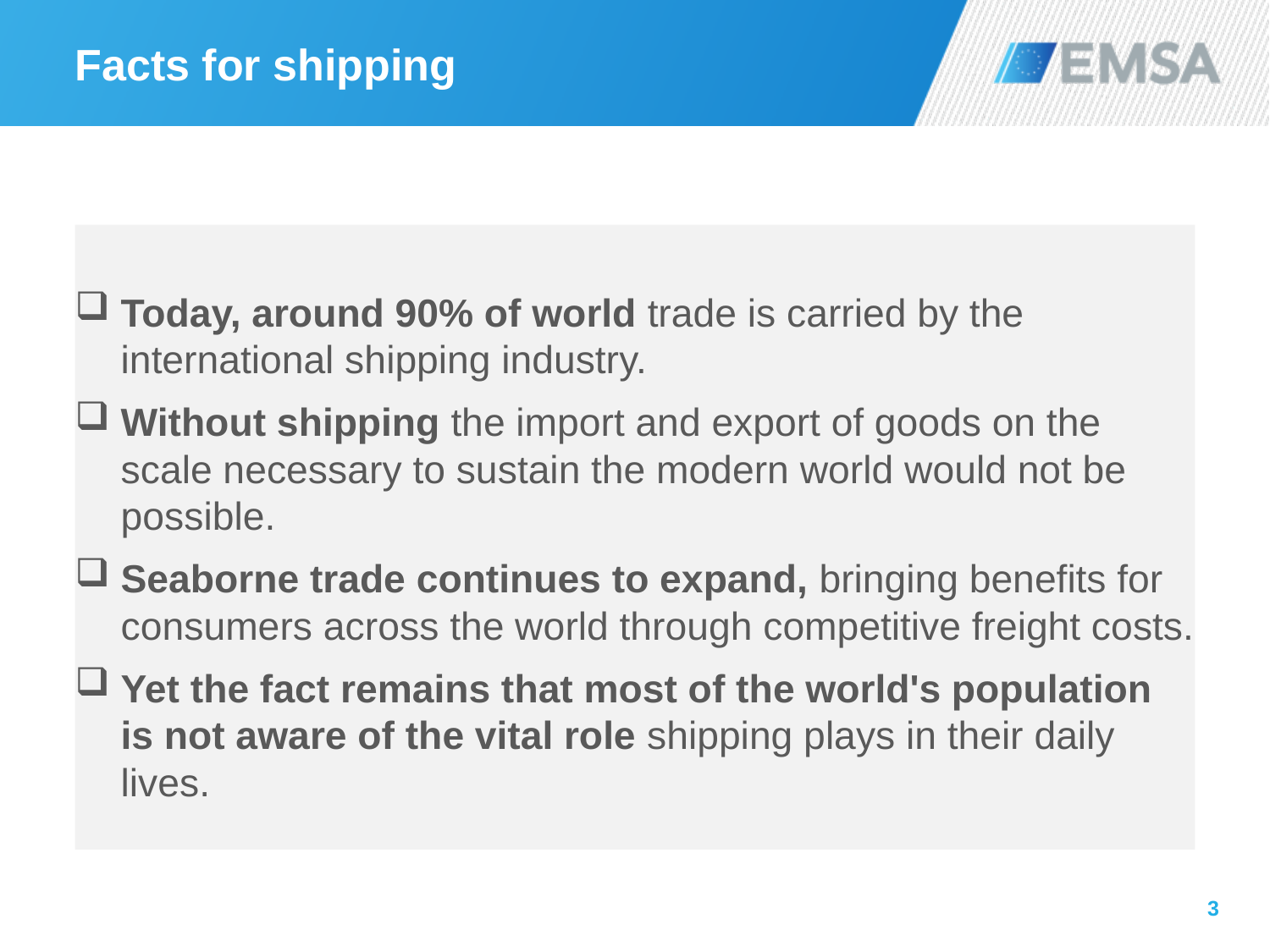

# Facts for shipping

Today, around 90% of world trade is carried by the international shipping industry.
Without shipping the import and export of goods on the scale necessary to sustain the modern world would not be possible.
Seaborne trade continues to expand, bringing benefits for consumers across the world through competitive freight costs.
Yet the fact remains that most of the world's population is not aware of the vital role shipping plays in their daily lives.
3